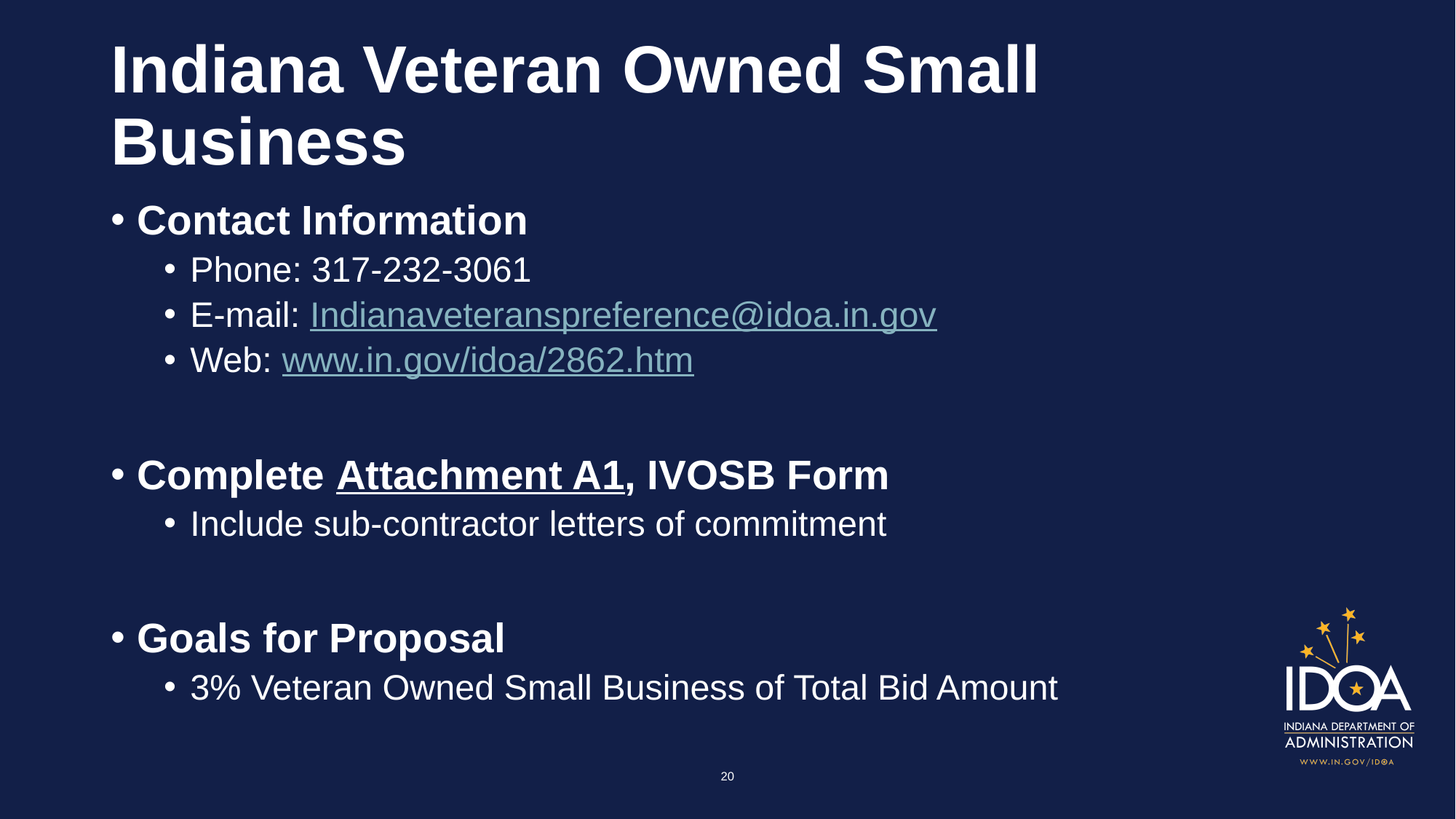

# Indiana Veteran Owned Small Business
Contact Information
Phone: 317-232-3061
E-mail: Indianaveteranspreference@idoa.in.gov
Web: www.in.gov/idoa/2862.htm

Complete Attachment A1, IVOSB Form
Include sub-contractor letters of commitment

Goals for Proposal
3% Veteran Owned Small Business of Total Bid Amount

20